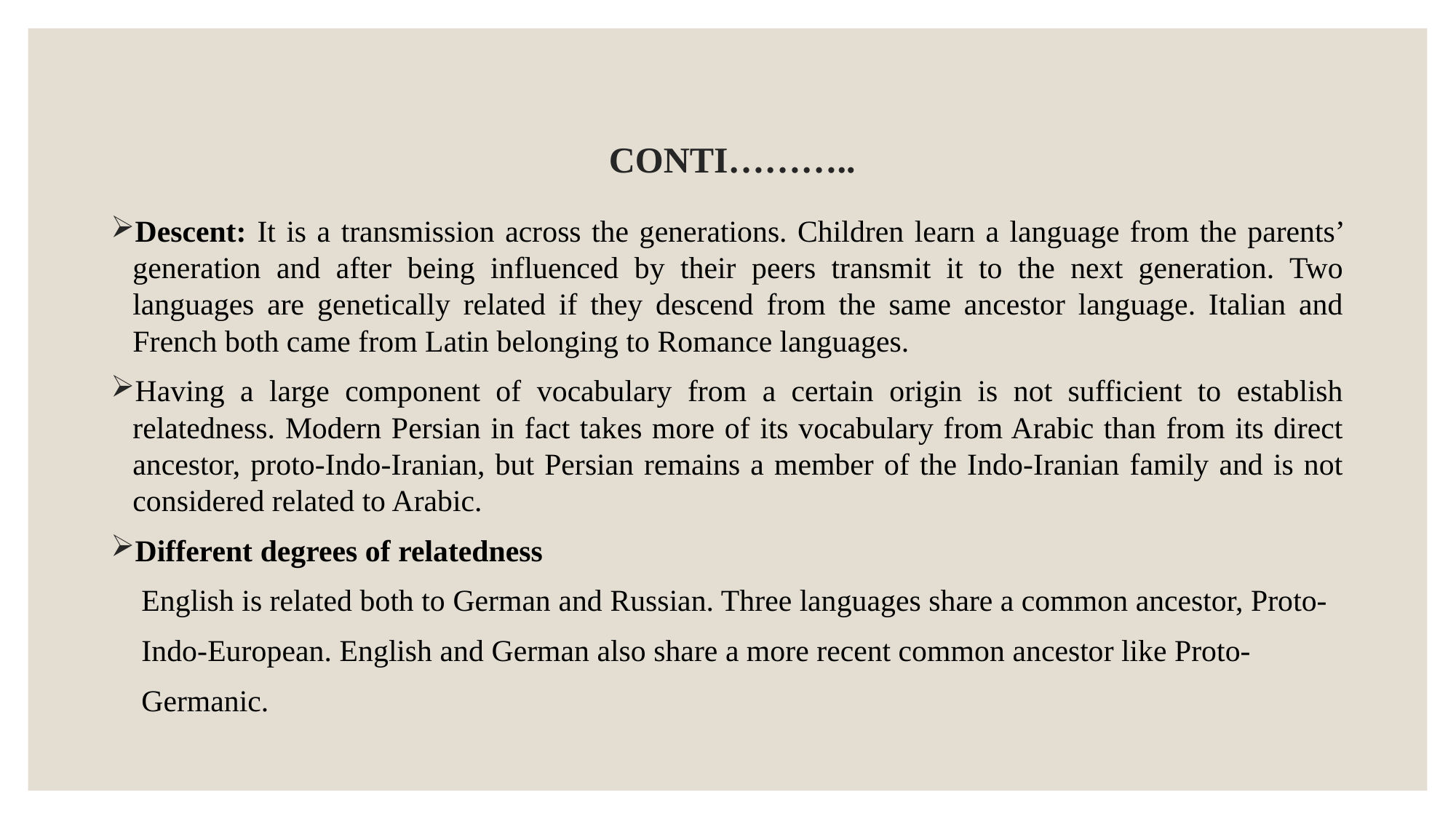

# CONTI………..
Descent: It is a transmission across the generations. Children learn a language from the parents’ generation and after being influenced by their peers transmit it to the next generation. Two languages are genetically related if they descend from the same ancestor language. Italian and French both came from Latin belonging to Romance languages.
Having a large component of vocabulary from a certain origin is not sufficient to establish relatedness. Modern Persian in fact takes more of its vocabulary from Arabic than from its direct ancestor, proto-Indo-Iranian, but Persian remains a member of the Indo-Iranian family and is not considered related to Arabic.
Different degrees of relatedness
    English is related both to German and Russian. Three languages share a common ancestor, Proto-
    Indo-European. English and German also share a more recent common ancestor like Proto-
    Germanic.